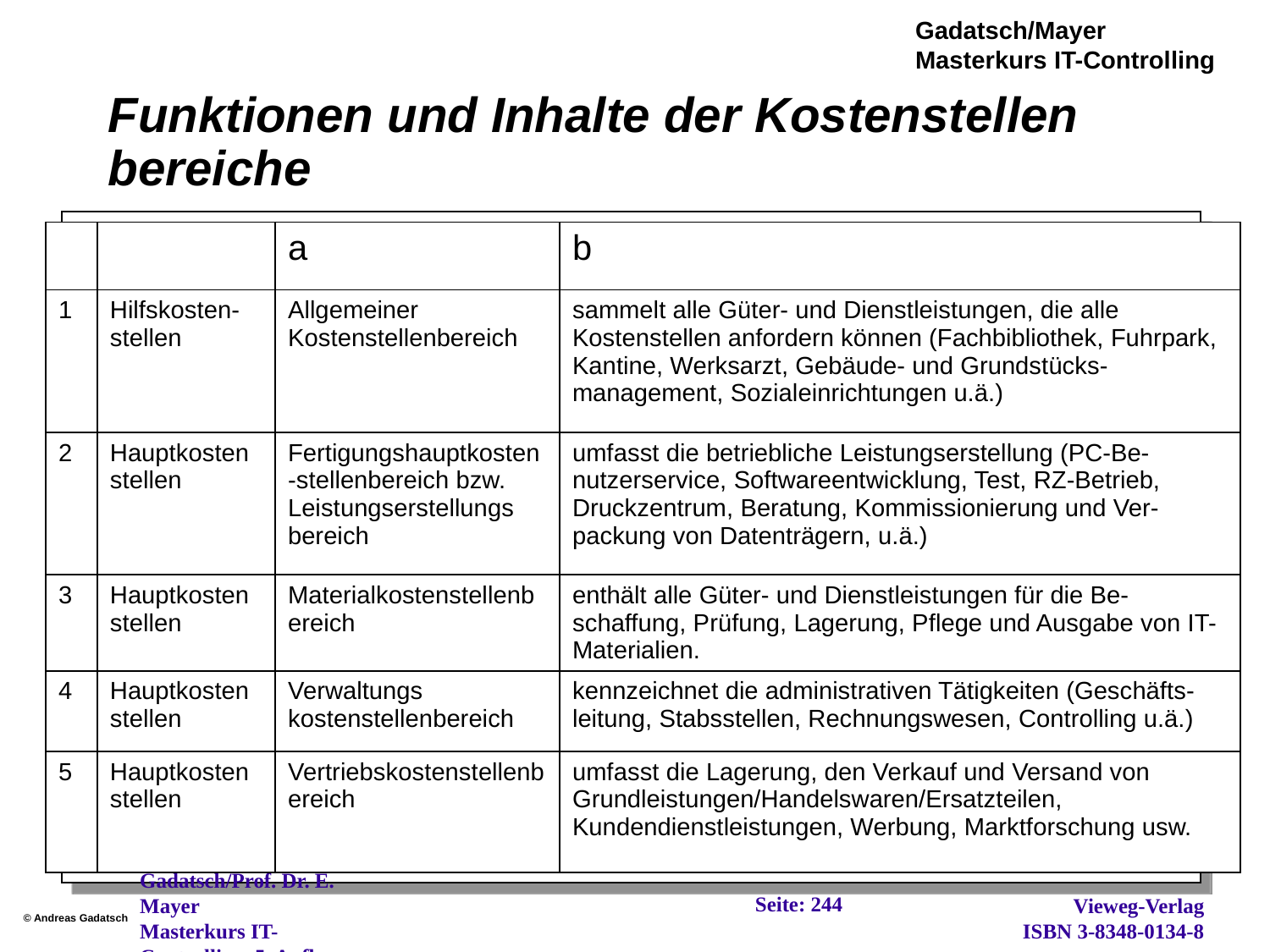

# Funktionen und Inhalte der Kostenstellen­bereiche
|  |  | a | b |
| --- | --- | --- | --- |
| 1 | Hilfskosten-stellen | Allgemeiner Kostenstellenbereich | sammelt alle Güter- und Dienstleistungen, die alle Kostenstellen anfordern können (Fachbibliothek, Fuhrpark, Kantine, Werksarzt, Gebäude- und Grundstücks-management, Sozial­einrichtungen u.ä.) |
| 2 | Hauptkosten­stellen | Fertigungshauptkosten-stellenbereich bzw. Leistungserstellungs­bereich | umfasst die betriebliche Leistungserstellung (PC-Be-nutzerservice, Softwareentwicklung, Test, RZ-Betrieb, Druckzentrum, Beratung, Kommissionierung und Ver-packung von Datenträgern, u.ä.) |
| 3 | Hauptkosten­stellen | Materialkostenstellenbereich | enthält alle Güter- und Dienstleistungen für die Be-schaffung, Prüfung, Lagerung, Pflege und Ausgabe von IT-Materialien. |
| 4 | Hauptkosten­stellen | Verwaltungs­kostenstellen­bereich | kennzeichnet die administrativen Tätigkeiten (Geschäfts-leitung, Stabsstellen, Rechnungswesen, Controlling u.ä.) |
| 5 | Hauptkosten­ stellen | Vertriebskostenstellenbereich | umfasst die Lagerung, den Verkauf und Versand von Grundleistungen/Handelswaren/Ersatzteilen, Kundendienstleistungen, Werbung, Marktforschung usw. |

Seite: 244

© Prof. Dr. A. Gadatsch/Prof. Dr. E. Mayer
Masterkurs IT-Controlling, 5. Aufl., Wiesbaden, 2012